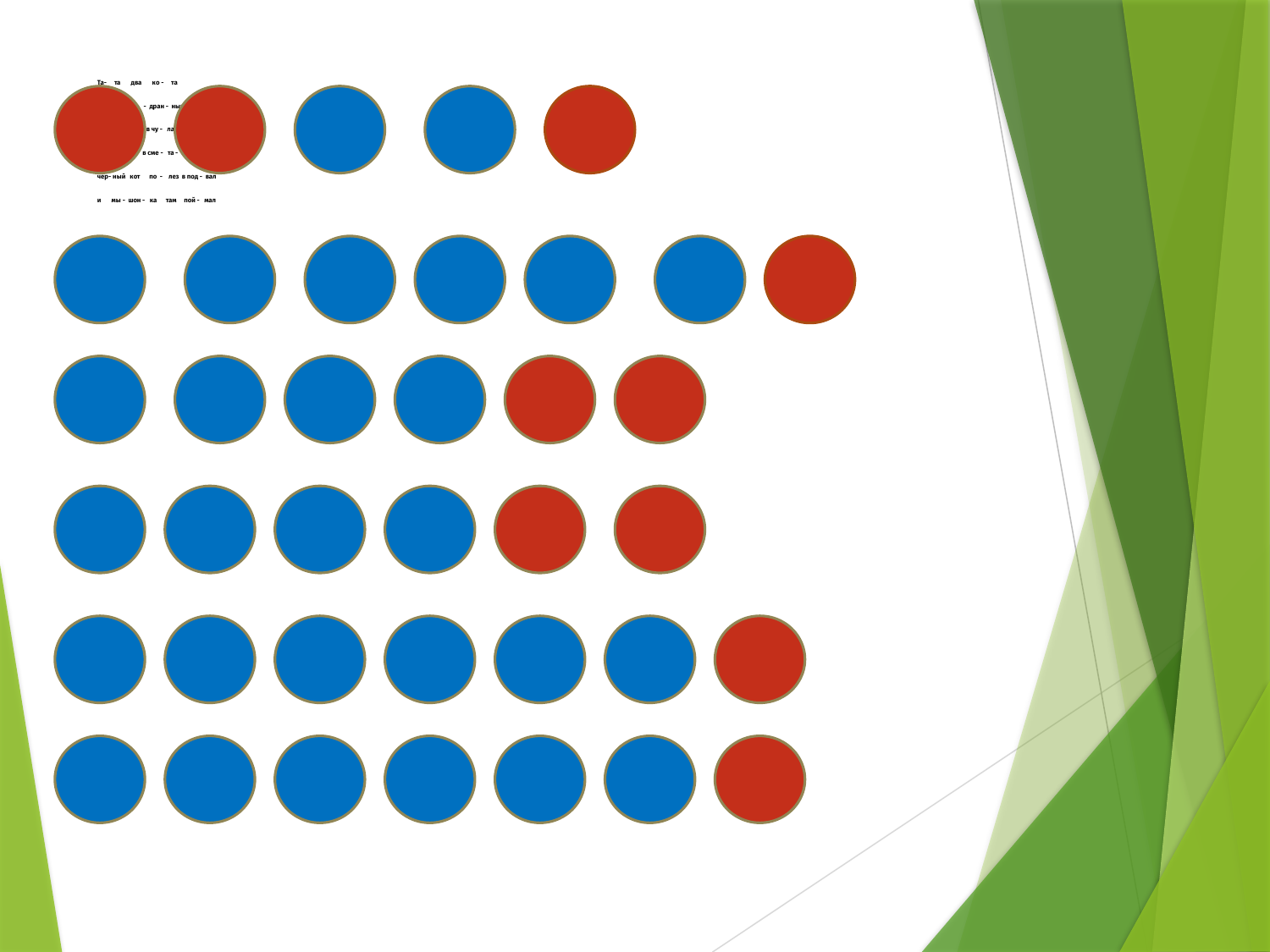

# Алпок Та-     та       два       ко -     та Два    о    -   бо   -  дран -  ных    хвос -  та се -   рый   кот    в чу -   ла -      не все   у -     сы     в сме -   та -      не чёр- ный   кот      по  -    лез  в под -  вал и       мы -  шон -   ка      там     пой -   мал жлд